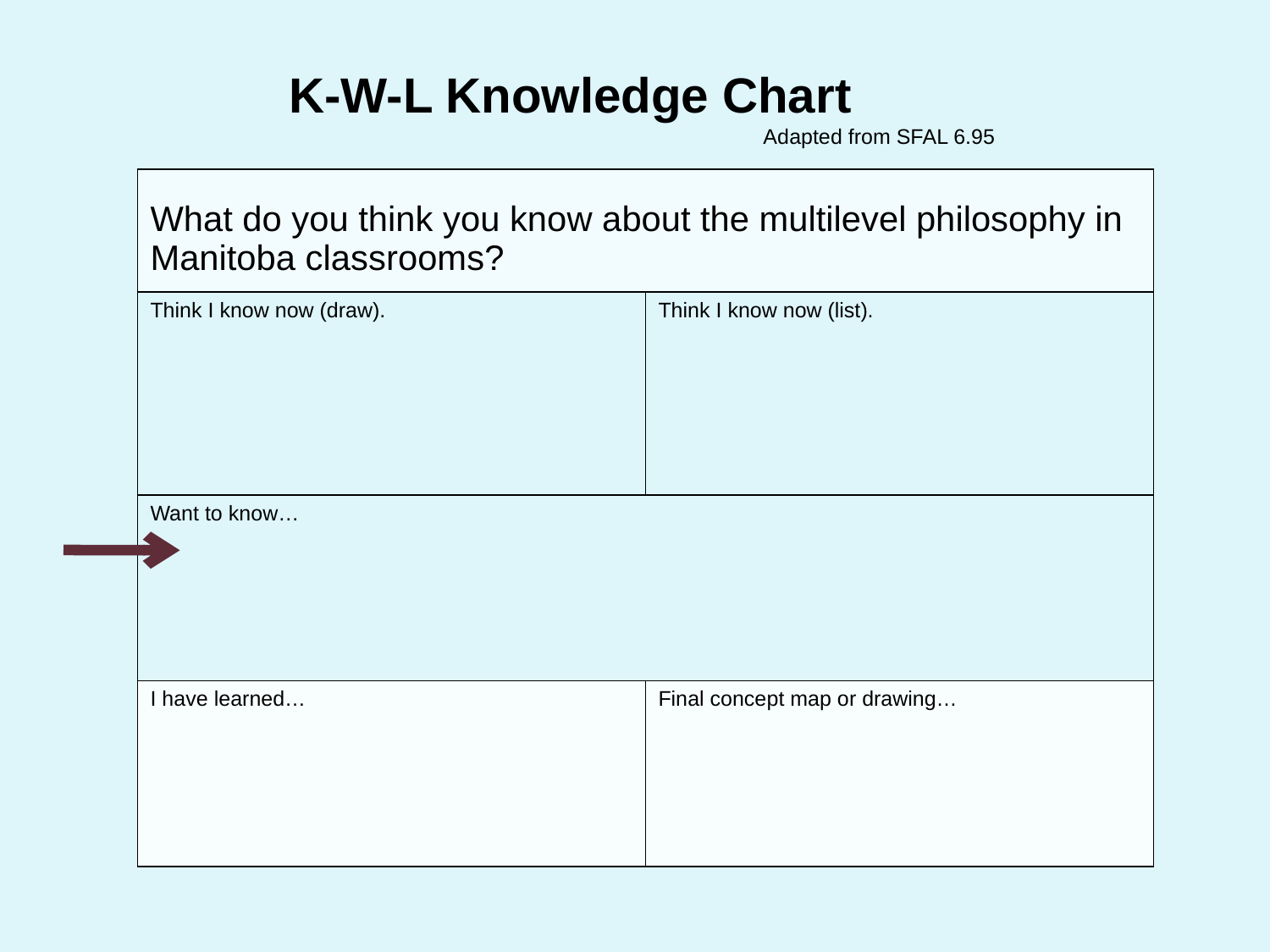

K-W-L Knowledge Chart
                                                                                Adapted from SFAL 6.95
| What do you think you know about the multilevel philosophy in Manitoba classrooms? |  |
| --- | --- |
| Think I know now (draw). | Think I know now (list). |
| Want to know… |  |
| I have learned… | Final concept map or drawing… |